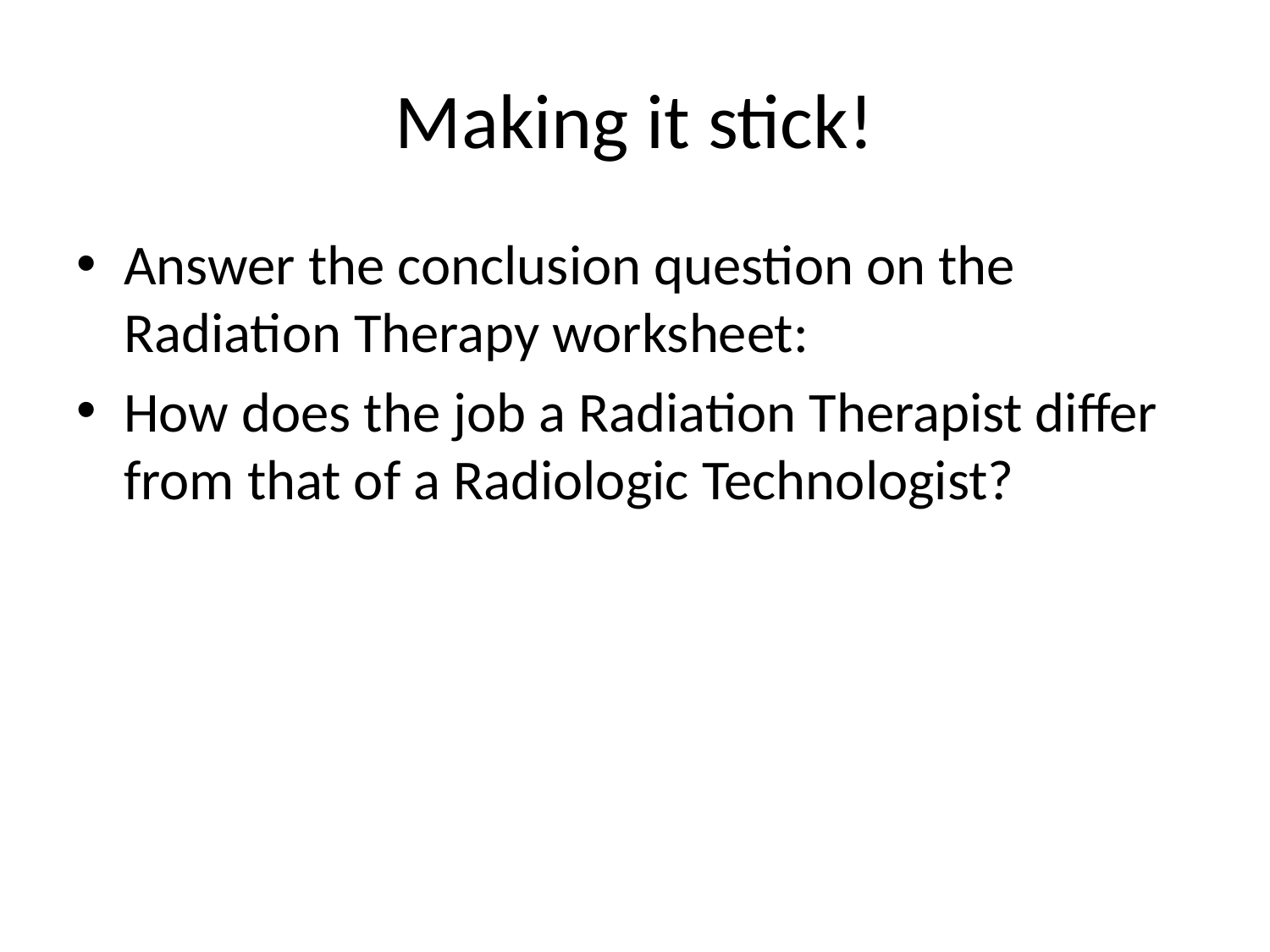

# Making it stick!
Answer the conclusion question on the Radiation Therapy worksheet:
How does the job a Radiation Therapist differ from that of a Radiologic Technologist?